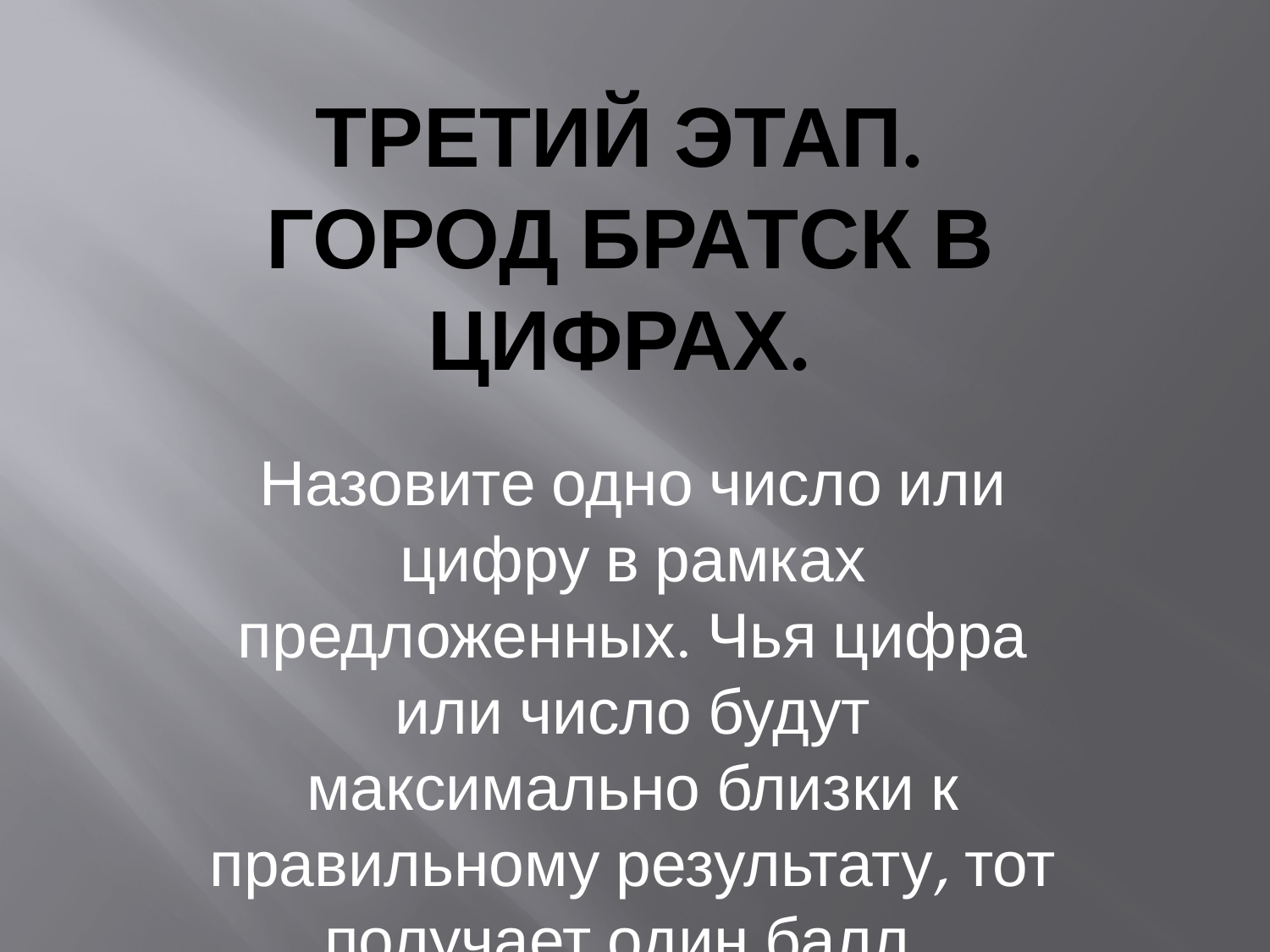

# Третий этап. Город Братск в цифрах.
Назовите одно число или цифру в рамках предложенных. Чья цифра или число будут максимально близки к правильному результату, тот получает один балл.